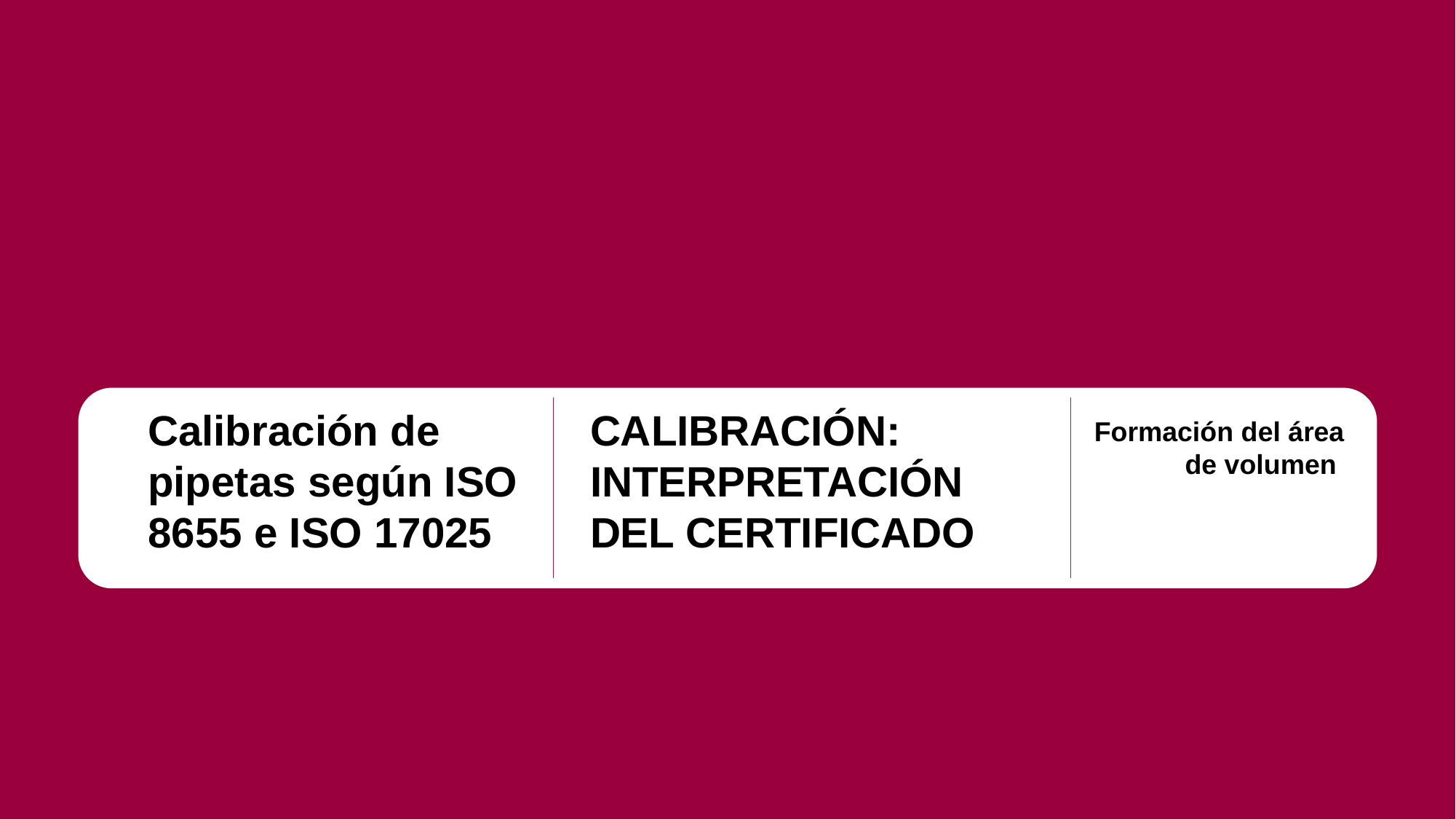

Calibración de pipetas según ISO 8655 e ISO 17025
CALIBRACIÓN: INTERPRETACIÓN DEL CERTIFICADO
Formación del área de volumen